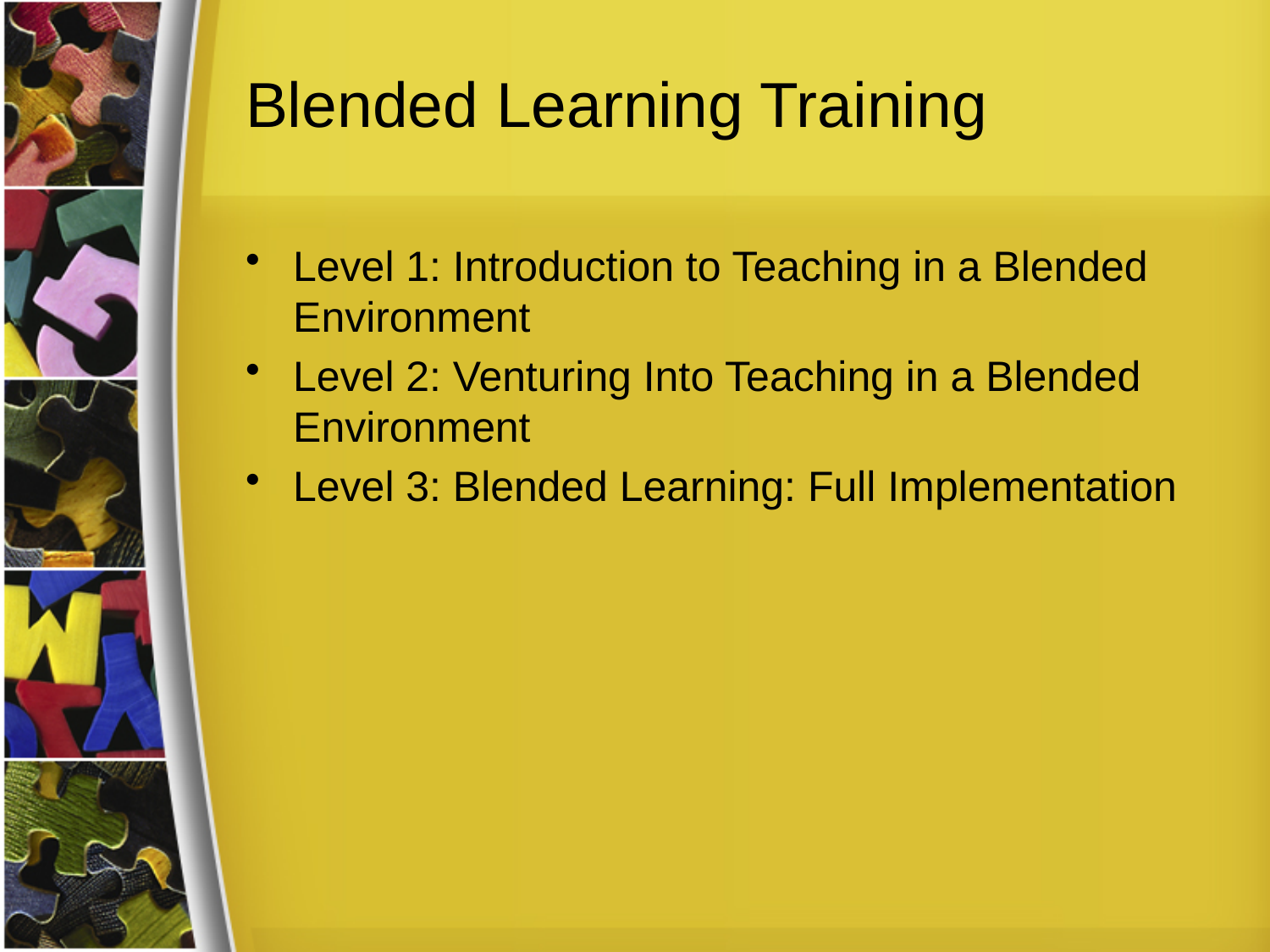

# Blended Learning Training
Level 1: Introduction to Teaching in a Blended Environment
Level 2: Venturing Into Teaching in a Blended Environment
Level 3: Blended Learning: Full Implementation